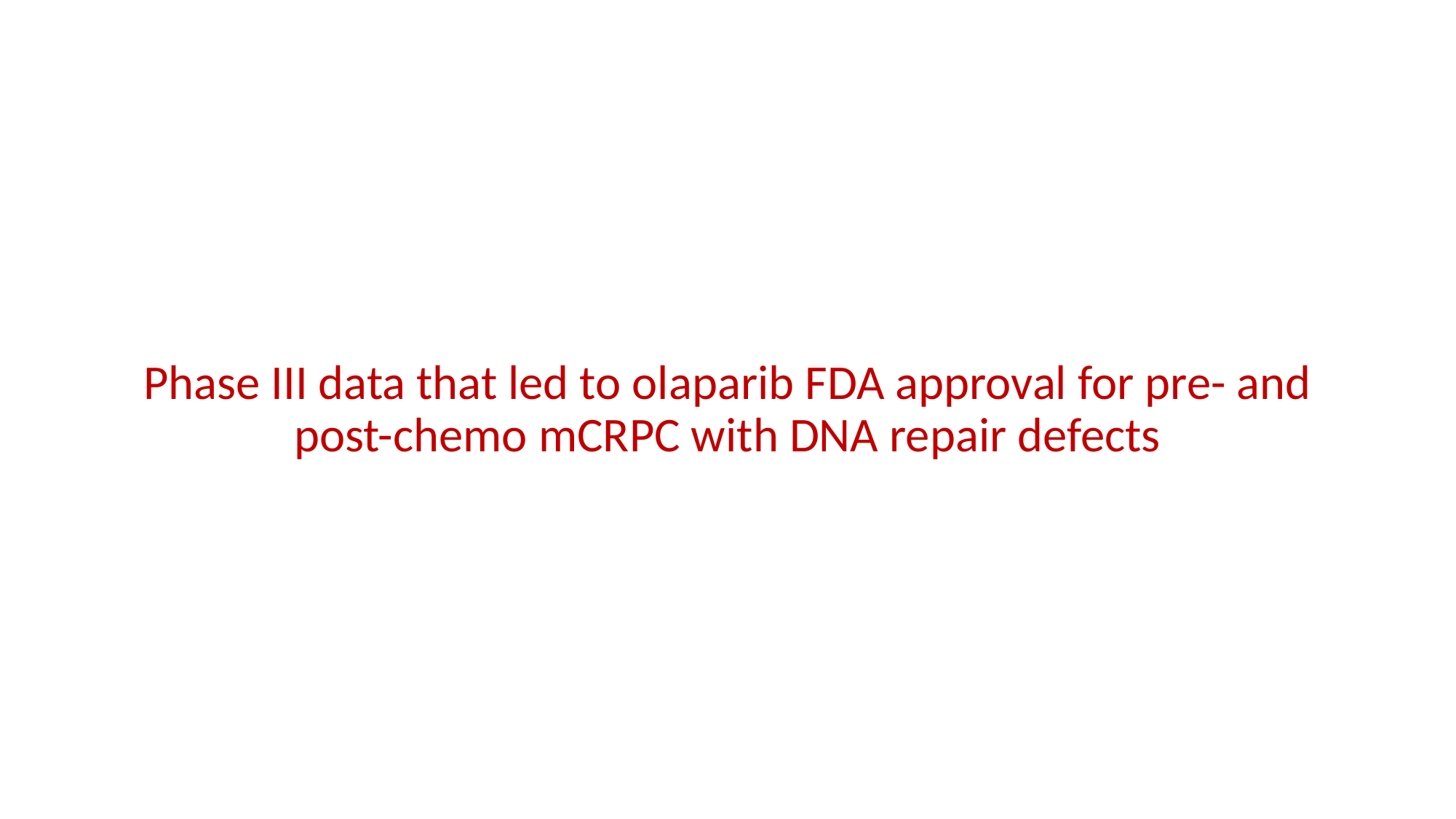

# Phase III data that led to olaparib FDA approval for pre- and post-chemo mCRPC with DNA repair defects